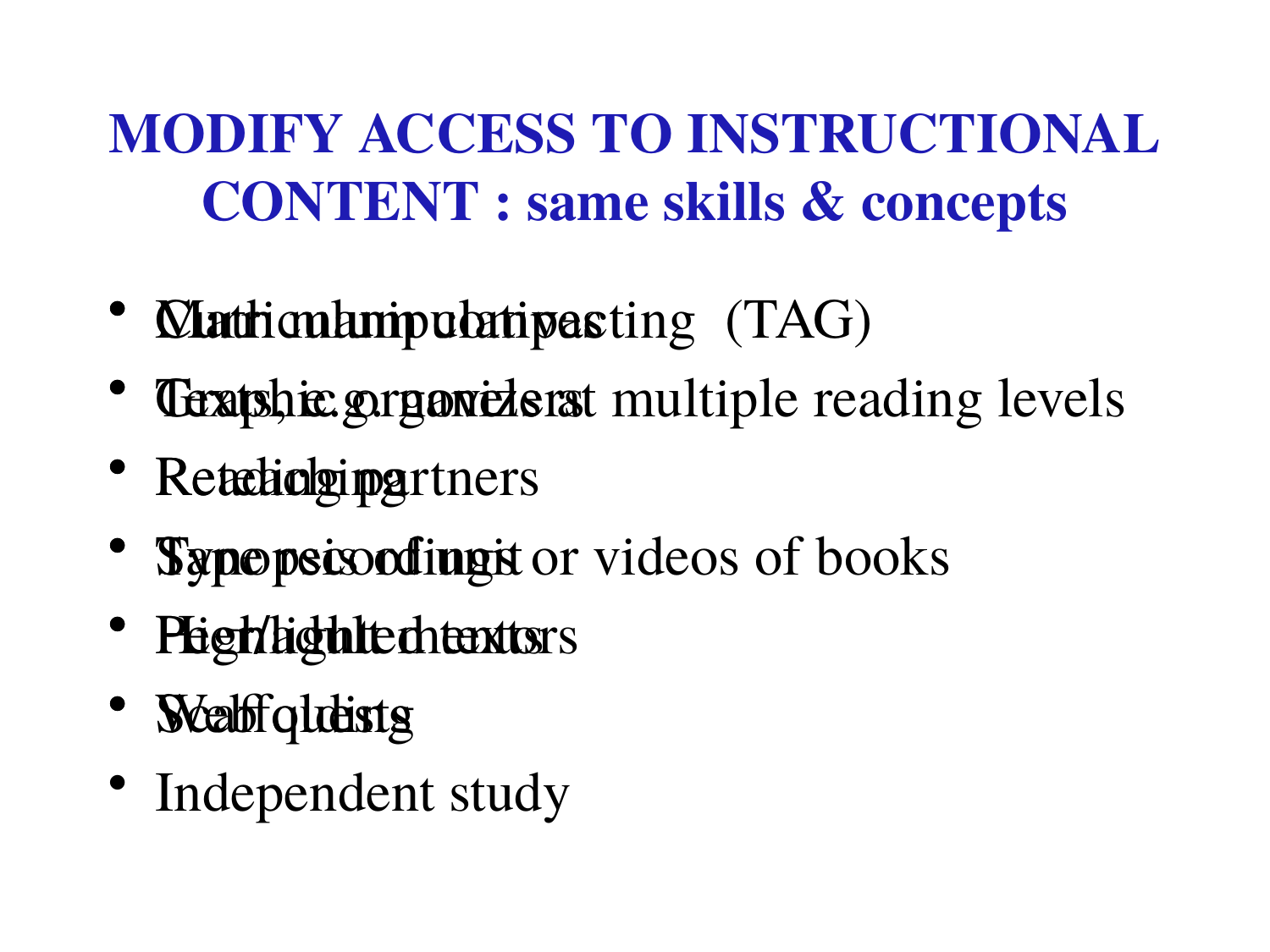

# MODIFY ACCESS TO INSTRUCTIONAL CONTENT : same skills & concepts
Math manipulatives
Texts, e.g. novels at multiple reading levels
Reading partners
Tape recordings or videos of books
Highlighted texts
Web quests
Curriculum compacting  (TAG)
Graphic organizers
Reteaching
Synopsis of unit
Peer/adult mentors
Scaffolding
Independent study